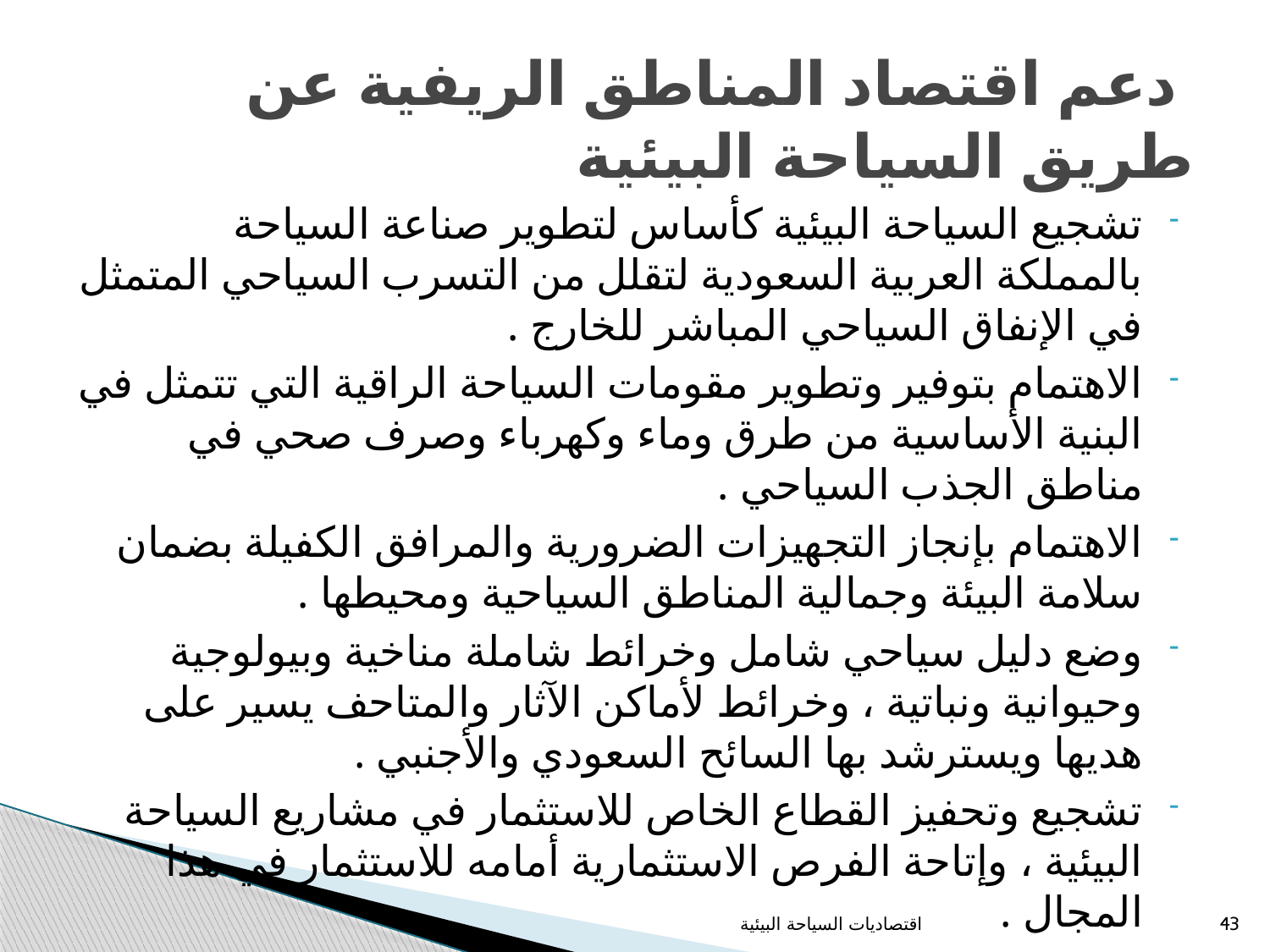

# دعم اقتصاد المناطق الريفية عن طريق السياحة البيئية
تشجيع السياحة البيئية كأساس لتطوير صناعة السياحة بالمملكة العربية السعودية لتقلل من التسرب السياحي المتمثل في الإنفاق السياحي المباشر للخارج .
الاهتمام بتوفير وتطوير مقومات السياحة الراقية التي تتمثل في البنية الأساسية من طرق وماء وكهرباء وصرف صحي في مناطق الجذب السياحي .
الاهتمام بإنجاز التجهيزات الضرورية والمرافق الكفيلة بضمان سلامة البيئة وجمالية المناطق السياحية ومحيطها .
وضع دليل سياحي شامل وخرائط شاملة مناخية وبيولوجية وحيوانية ونباتية ، وخرائط لأماكن الآثار والمتاحف يسير على هديها ويسترشد بها السائح السعودي والأجنبي .
تشجيع وتحفيز القطاع الخاص للاستثمار في مشاريع السياحة البيئية ، وإتاحة الفرص الاستثمارية أمامه للاستثمار في هذا المجال .
اقتصاديات السياحة البيئية
43